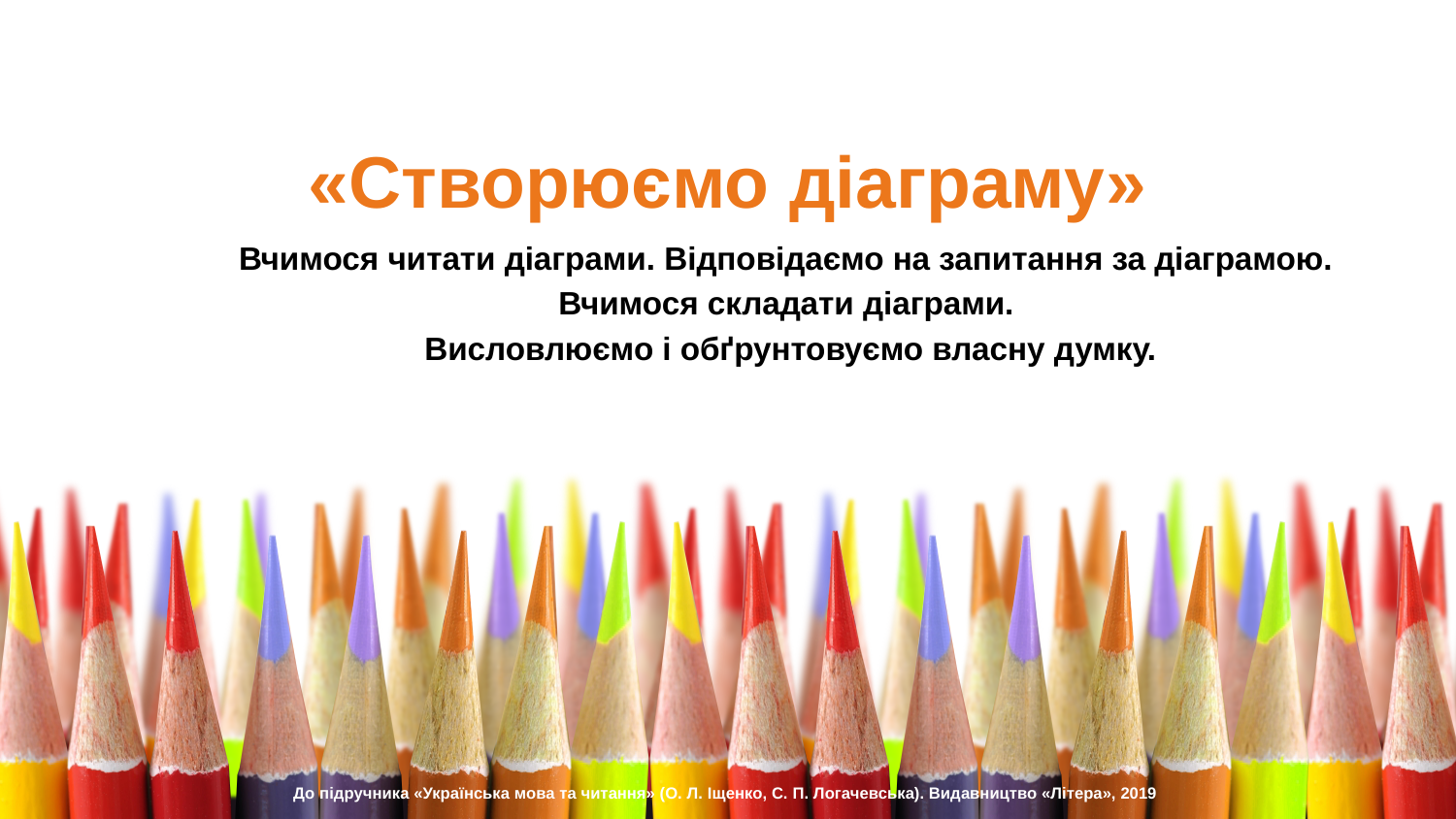

«Створюємо діаграму»

Вчимося читати діаграми. Відповідаємо на запитання за діаграмою.
Вчимося складати діаграми.
Висловлюємо і обґрунтовуємо власну думку.

До підручника «Українська мова та читання» (О. Л. Іщенко, С. П. Логачевська). Видавництво «Літера», 2019